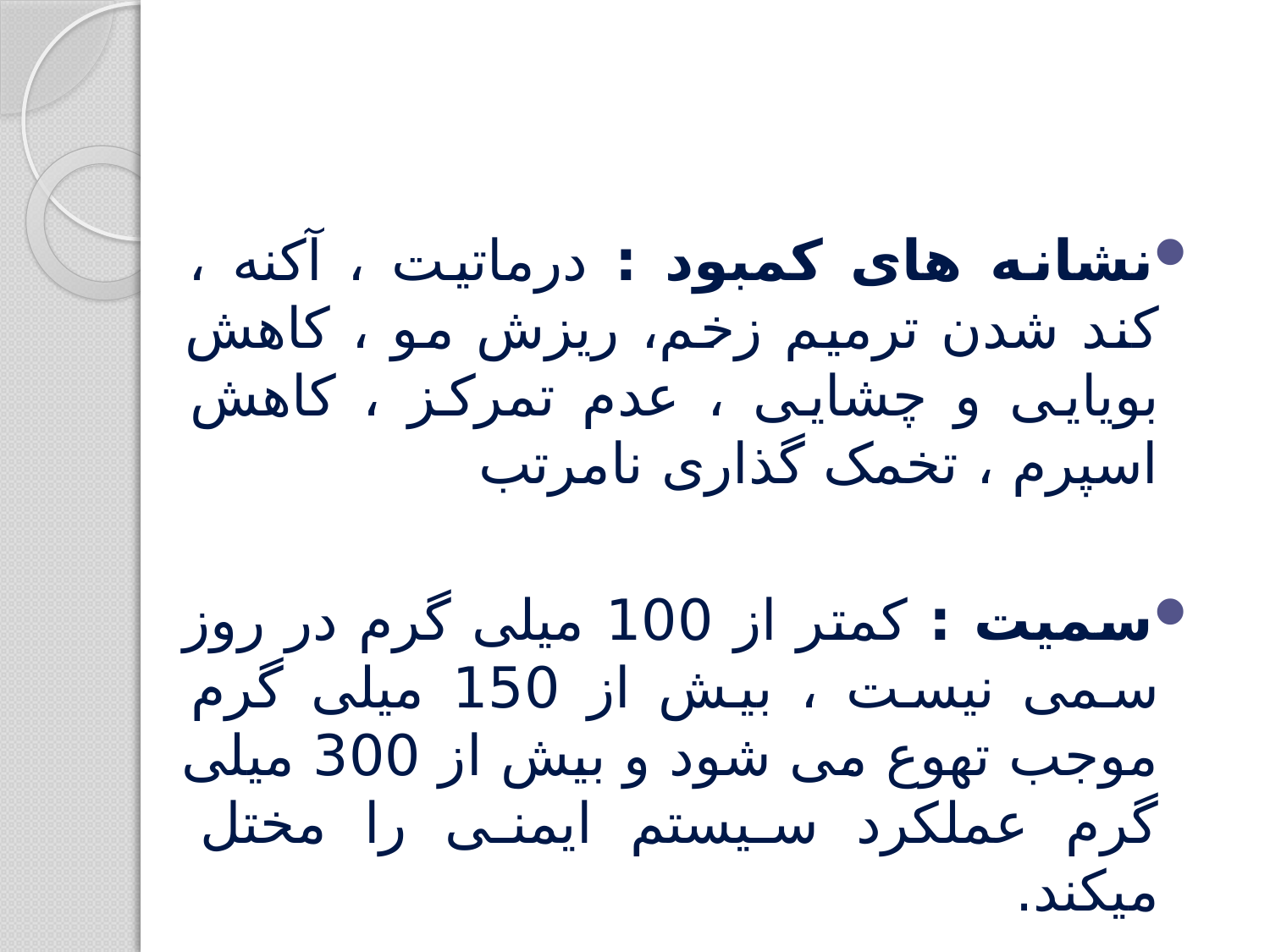

نشانه های کمبود : درماتیت ، آکنه ، کند شدن ترمیم زخم، ریزش مو ، کاهش بویایی و چشایی ، عدم تمرکز ، کاهش اسپرم ، تخمک گذاری نامرتب

سمیت : کمتر از 100 میلی گرم در روز سمی نیست ، بیش از 150 میلی گرم موجب تهوع می شود و بیش از 300 میلی گرم عملکرد سیستم ایمنی را مختل میکند.